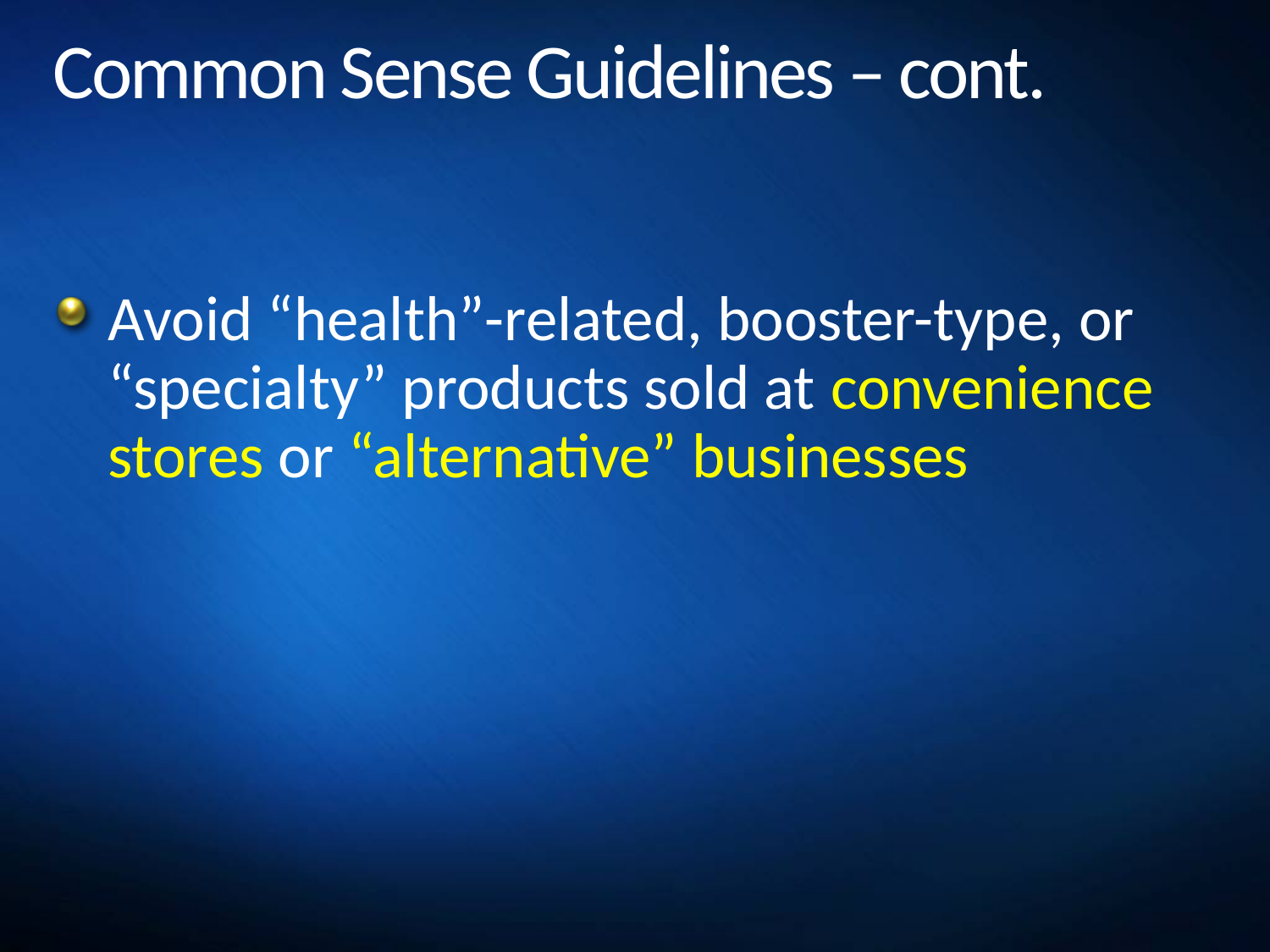

# Common Sense Guidelines – cont.
Avoid “health”-related, booster-type, or “specialty” products sold at convenience stores or “alternative” businesses